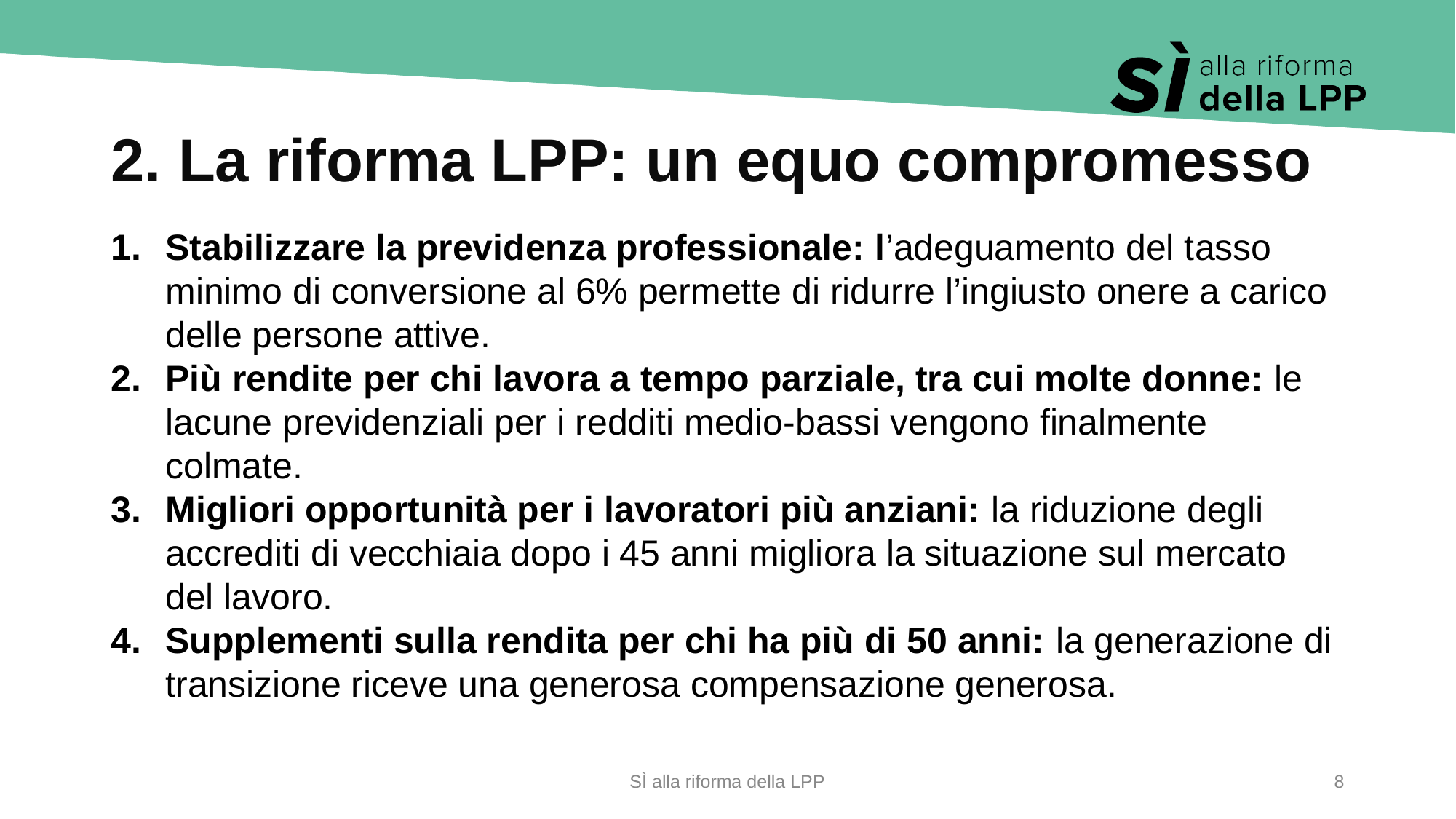

# 2. La riforma LPP: un equo compromesso
Stabilizzare la previdenza professionale: l’adeguamento del tasso minimo di conversione al 6% permette di ridurre l’ingiusto onere a carico delle persone attive.
Più rendite per chi lavora a tempo parziale, tra cui molte donne: le lacune previdenziali per i redditi medio-bassi vengono finalmente colmate.
Migliori opportunità per i lavoratori più anziani: la riduzione degli accrediti di vecchiaia dopo i 45 anni migliora la situazione sul mercato del lavoro.
Supplementi sulla rendita per chi ha più di 50 anni: la generazione di transizione riceve una generosa compensazione generosa.
SÌ alla riforma della LPP
8